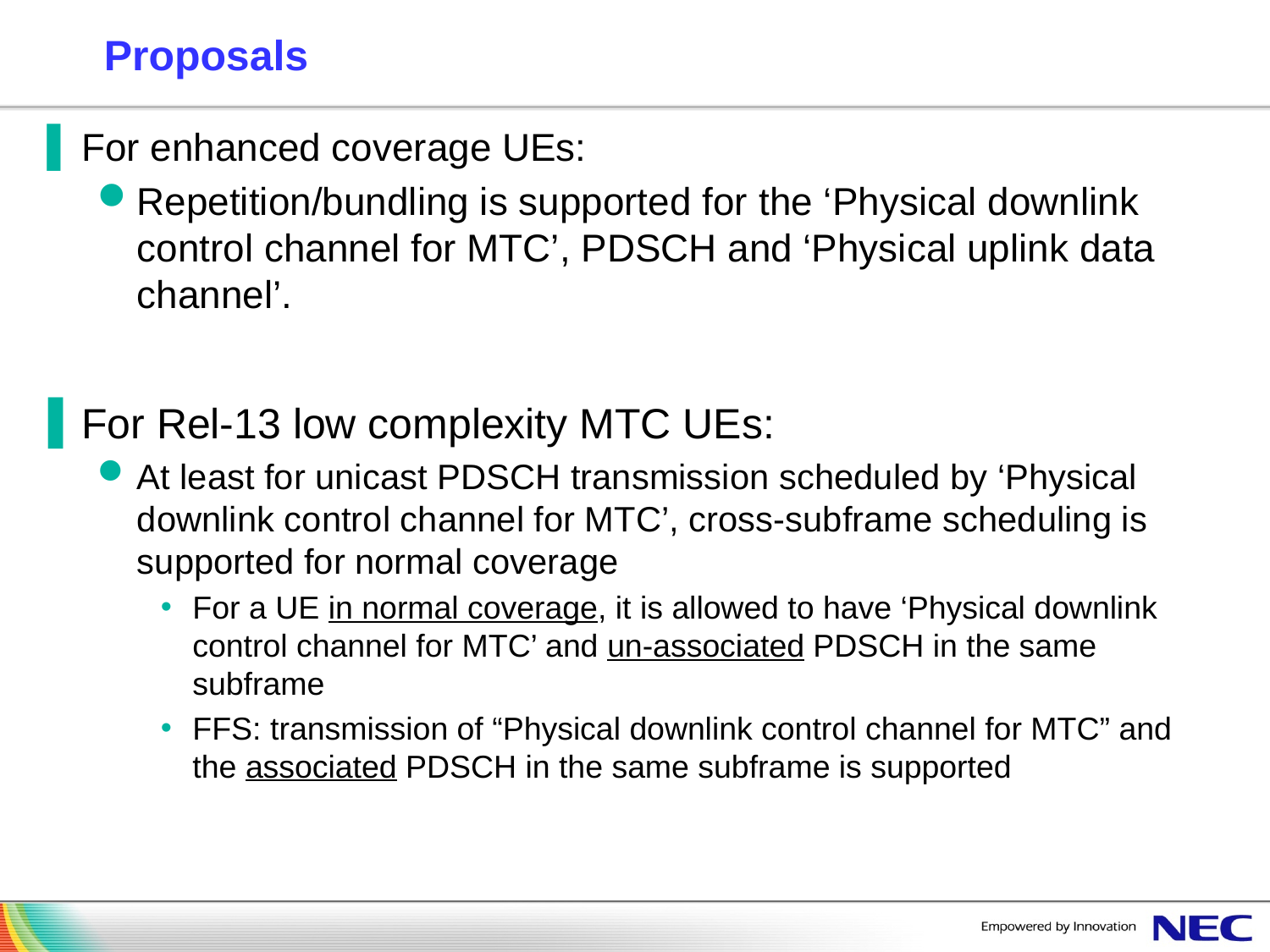

# Proposals
For enhanced coverage UEs:
Repetition/bundling is supported for the ‘Physical downlink control channel for MTC’, PDSCH and ‘Physical uplink data channel’.

For Rel-13 low complexity MTC UEs:
At least for unicast PDSCH transmission scheduled by ‘Physical downlink control channel for MTC’, cross-subframe scheduling is supported for normal coverage
For a UE in normal coverage, it is allowed to have ‘Physical downlink control channel for MTC’ and un-associated PDSCH in the same subframe
FFS: transmission of “Physical downlink control channel for MTC” and the associated PDSCH in the same subframe is supported